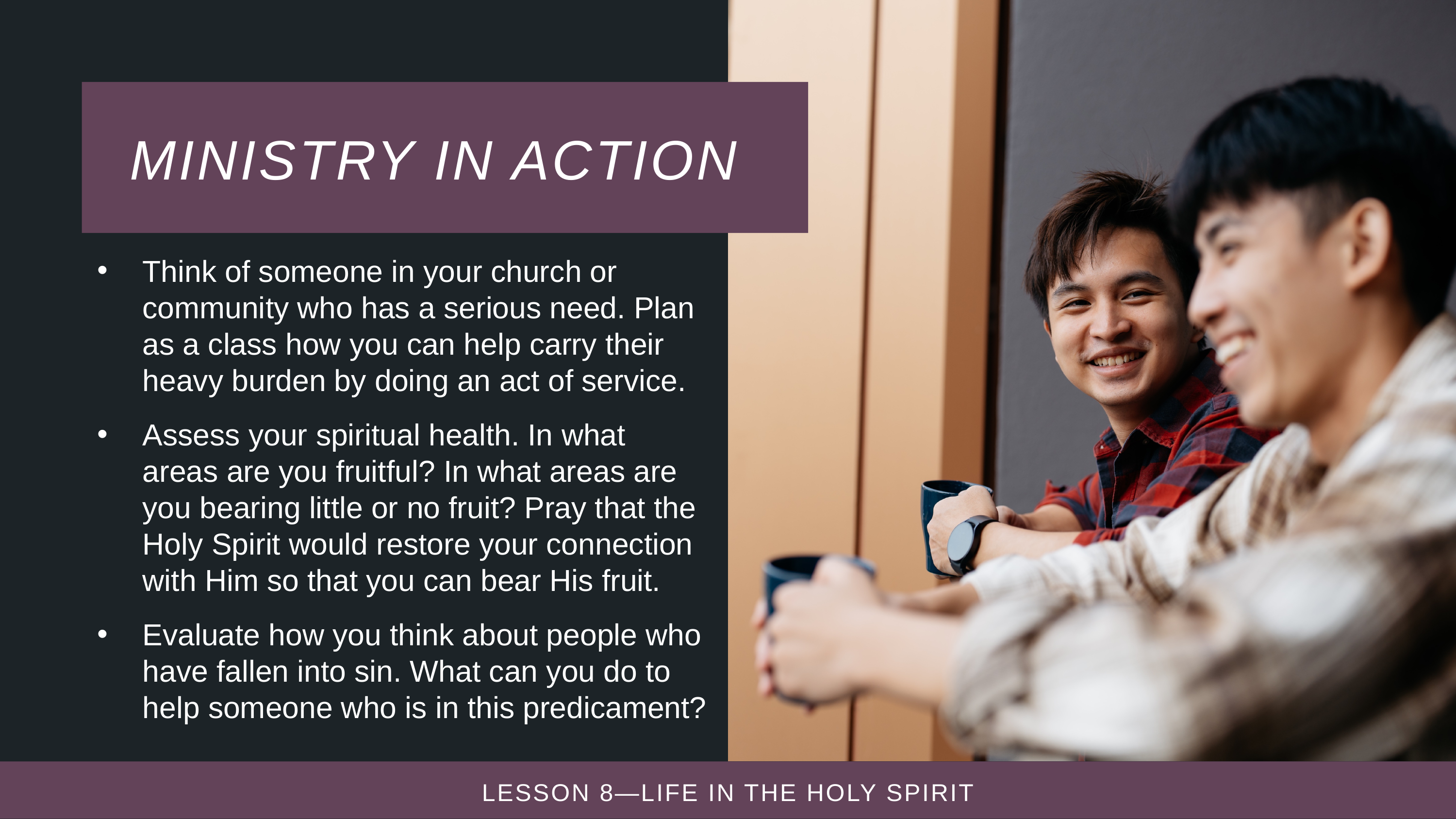

Think of someone in your church or community who has a serious need. Plan as a class how you can help carry their heavy burden by doing an act of service.
Assess your spiritual health. In what areas are you fruitful? In what areas are you bearing little or no fruit? Pray that the Holy Spirit would restore your connection with Him so that you can bear His fruit.
Evaluate how you think about people who have fallen into sin. What can you do to help someone who is in this predicament?